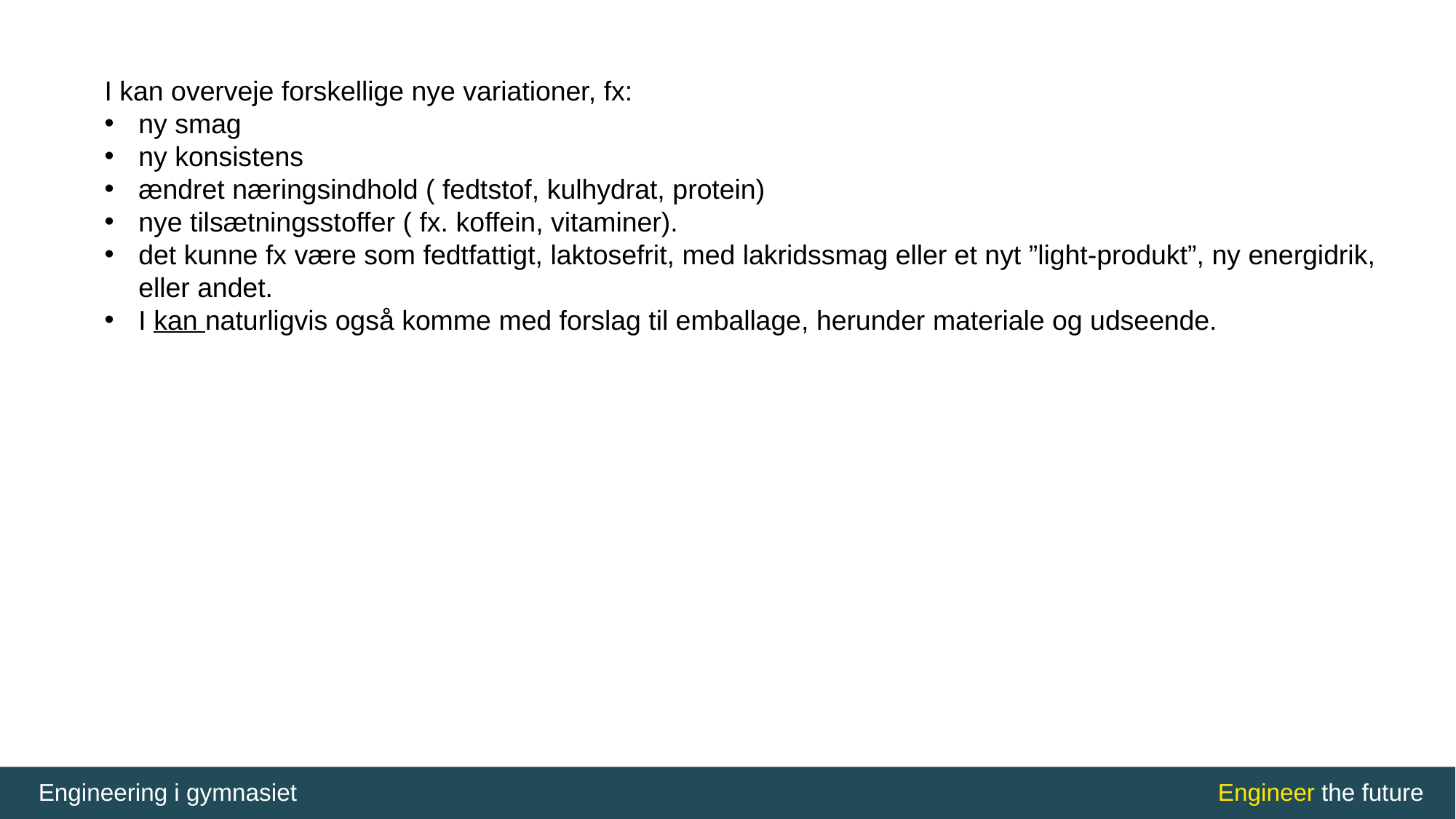

I kan overveje forskellige nye variationer, fx:
ny smag
ny konsistens
ændret næringsindhold ( fedtstof, kulhydrat, protein)
nye tilsætningsstoffer ( fx. koffein, vitaminer).
det kunne fx være som fedtfattigt, laktosefrit, med lakridssmag eller et nyt ”light-produkt”, ny energidrik, eller andet.
I kan naturligvis også komme med forslag til emballage, herunder materiale og udseende.